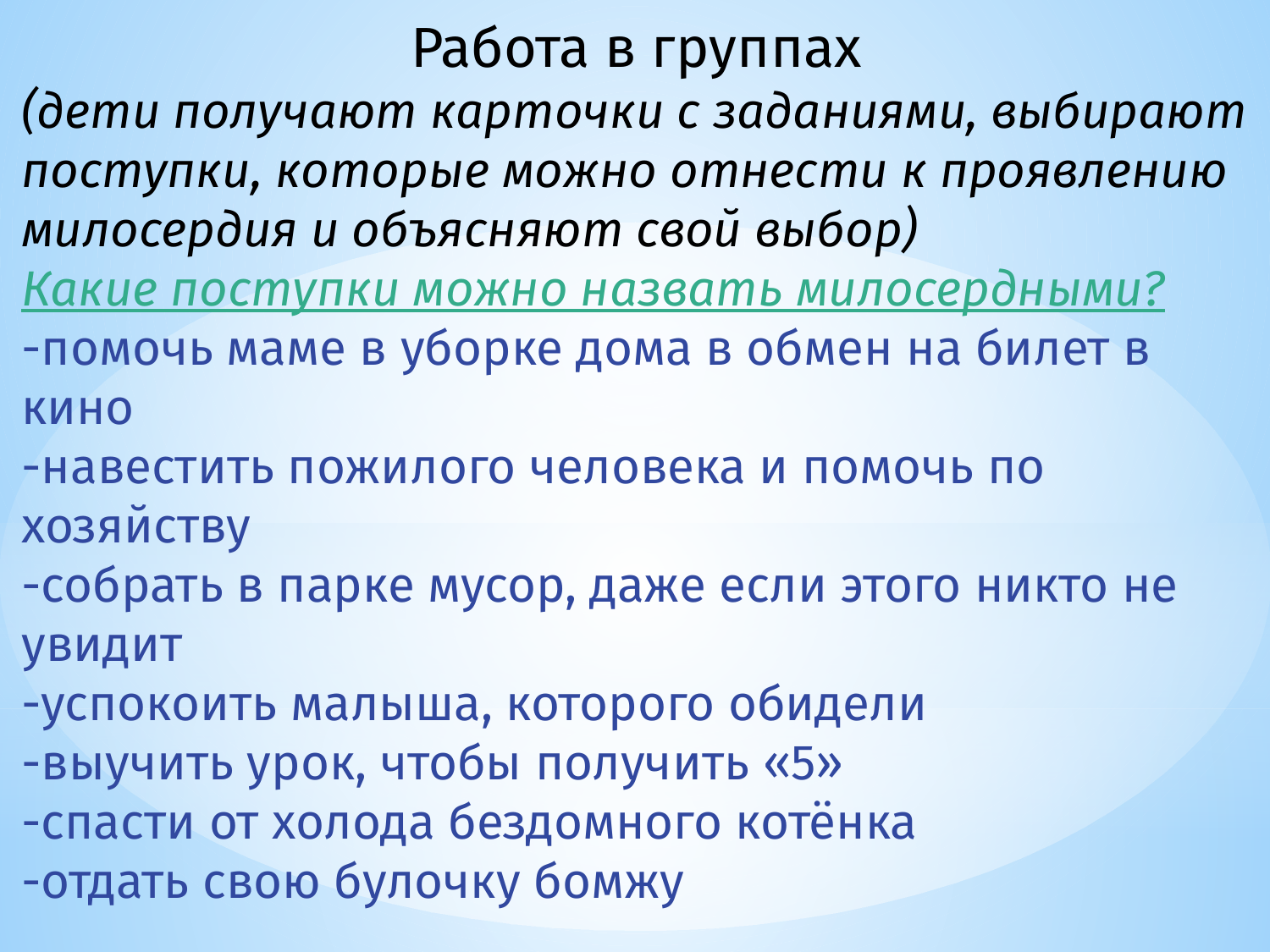

Работа в группах
(дети получают карточки с заданиями, выбирают поступки, которые можно отнести к проявлению милосердия и объясняют свой выбор)
Какие поступки можно назвать милосердными?
-помочь маме в уборке дома в обмен на билет в кино
-навестить пожилого человека и помочь по хозяйству
-собрать в парке мусор, даже если этого никто не увидит
-успокоить малыша, которого обидели
-выучить урок, чтобы получить «5»
-спасти от холода бездомного котёнка
-отдать свою булочку бомжу